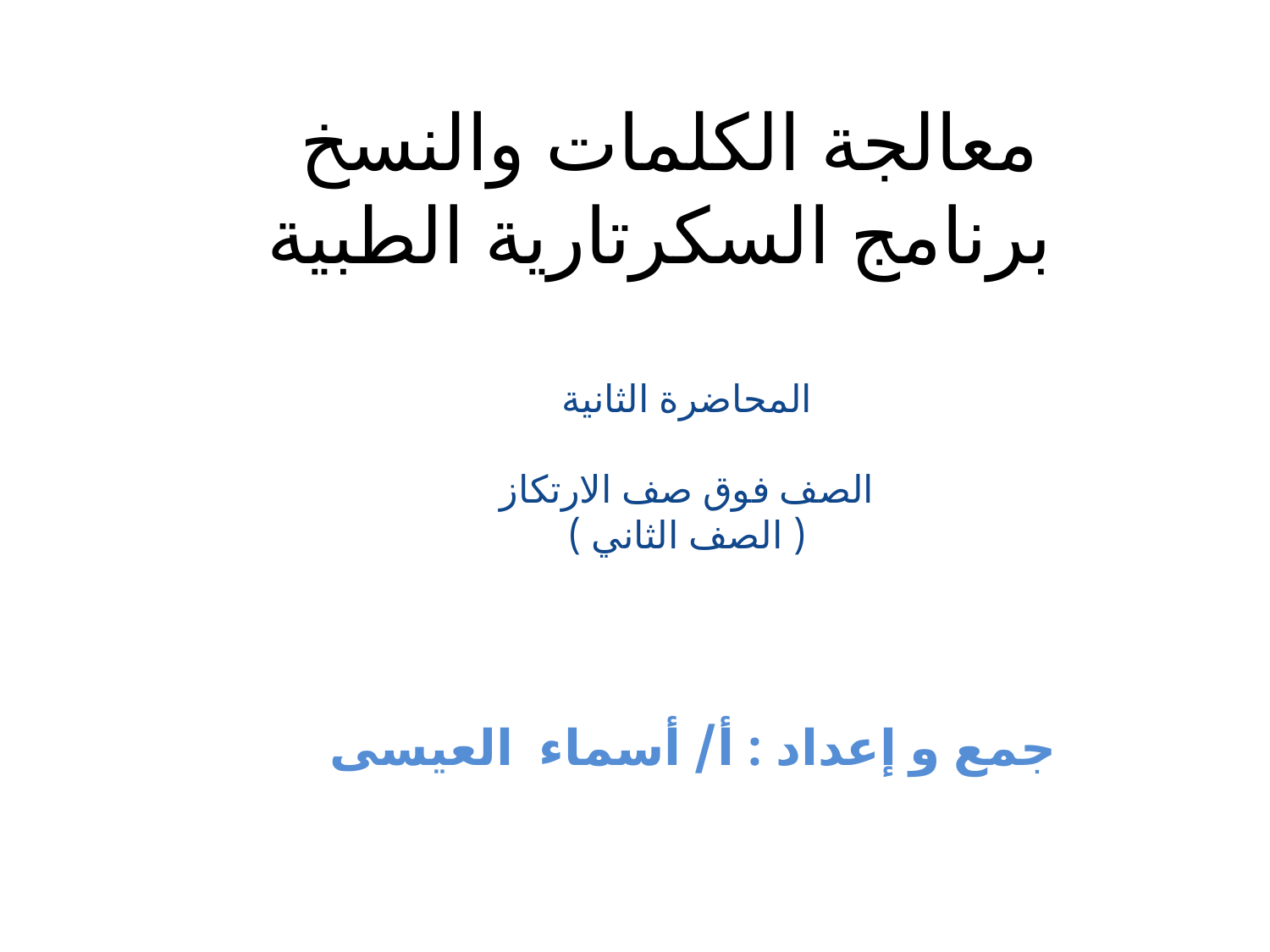

# معالجة الكلمات والنسخ برنامج السكرتارية الطبية
المحاضرة الثانية
الصف فوق صف الارتكاز
( الصف الثاني )
جمع و إعداد : أ/ أسماء  العيسى